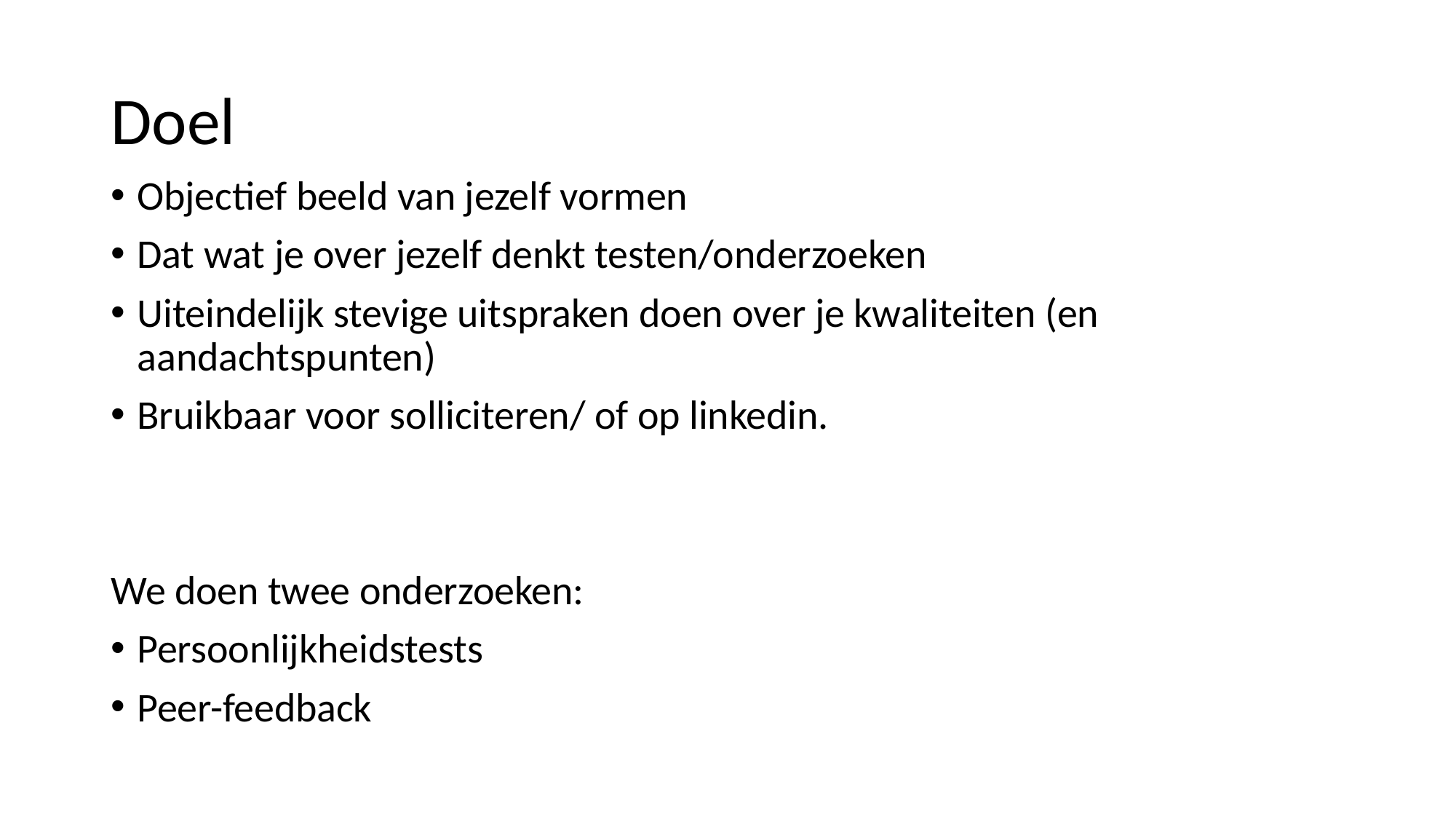

# Doel
Objectief beeld van jezelf vormen
Dat wat je over jezelf denkt testen/onderzoeken
Uiteindelijk stevige uitspraken doen over je kwaliteiten (en aandachtspunten)
Bruikbaar voor solliciteren/ of op linkedin.

We doen twee onderzoeken:
Persoonlijkheidstests
Peer-feedback